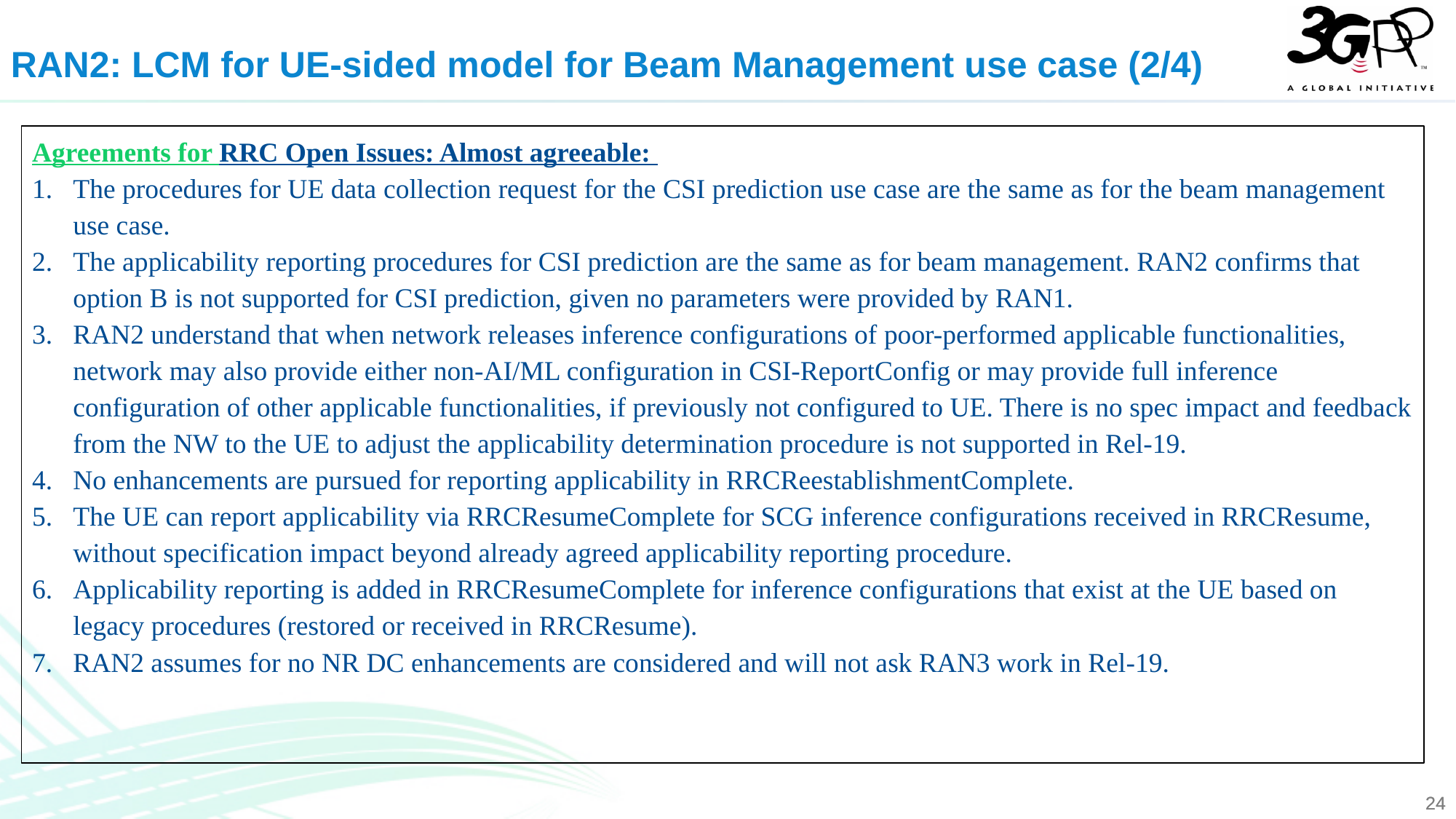

RAN2: LCM for UE-sided model for Beam Management use case (2/4)
Agreements for RRC Open Issues: Almost agreeable:
The procedures for UE data collection request for the CSI prediction use case are the same as for the beam management use case.
The applicability reporting procedures for CSI prediction are the same as for beam management. RAN2 confirms that option B is not supported for CSI prediction, given no parameters were provided by RAN1.
RAN2 understand that when network releases inference configurations of poor-performed applicable functionalities, network may also provide either non-AI/ML configuration in CSI-ReportConfig or may provide full inference configuration of other applicable functionalities, if previously not configured to UE. There is no spec impact and feedback from the NW to the UE to adjust the applicability determination procedure is not supported in Rel-19.
No enhancements are pursued for reporting applicability in RRCReestablishmentComplete.
The UE can report applicability via RRCResumeComplete for SCG inference configurations received in RRCResume, without specification impact beyond already agreed applicability reporting procedure.
Applicability reporting is added in RRCResumeComplete for inference configurations that exist at the UE based on legacy procedures (restored or received in RRCResume).
RAN2 assumes for no NR DC enhancements are considered and will not ask RAN3 work in Rel-19.